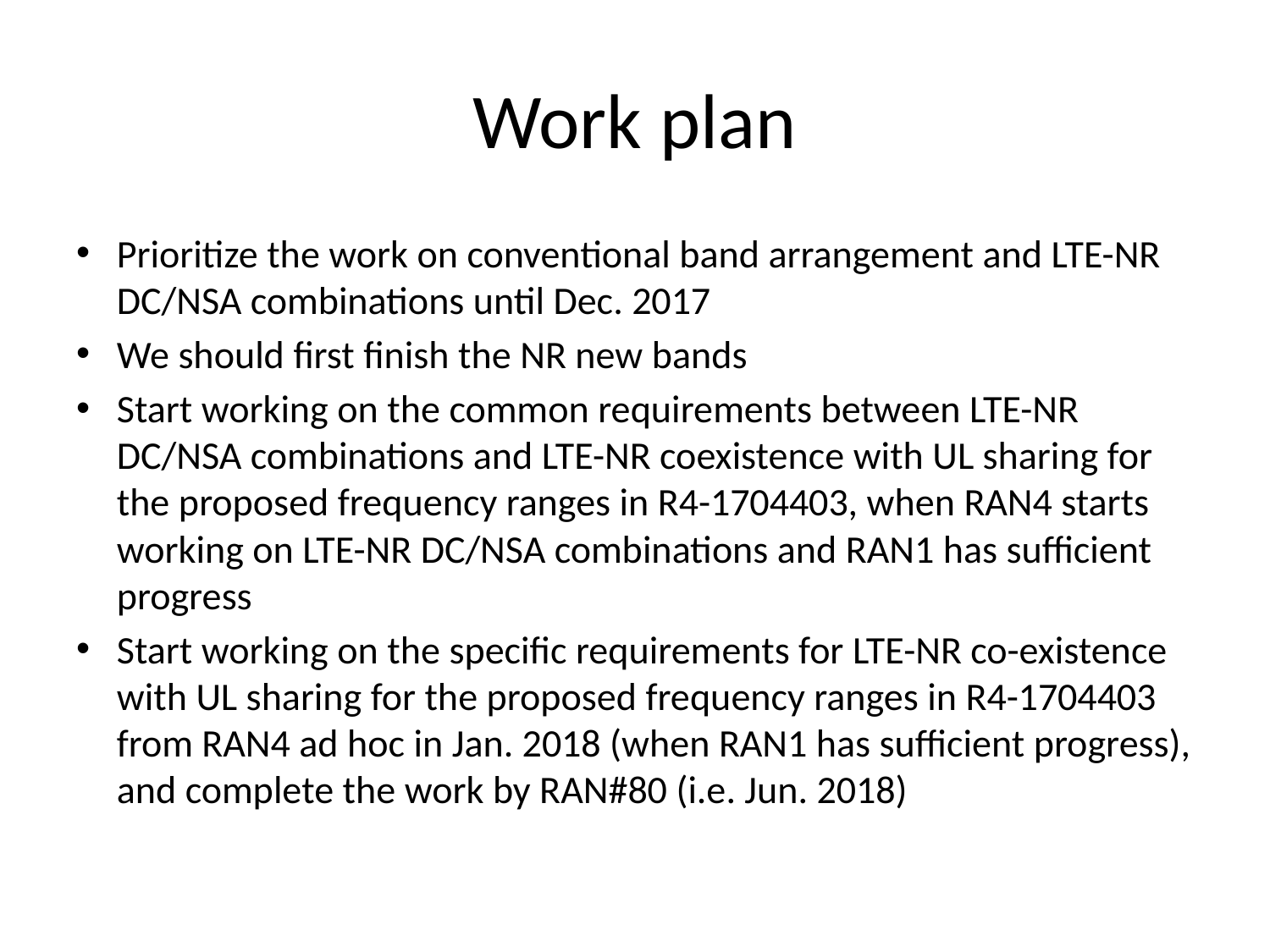

# Work plan
Prioritize the work on conventional band arrangement and LTE-NR DC/NSA combinations until Dec. 2017
We should first finish the NR new bands
Start working on the common requirements between LTE-NR DC/NSA combinations and LTE-NR coexistence with UL sharing for the proposed frequency ranges in R4-1704403, when RAN4 starts working on LTE-NR DC/NSA combinations and RAN1 has sufficient progress
Start working on the specific requirements for LTE-NR co-existence with UL sharing for the proposed frequency ranges in R4-1704403 from RAN4 ad hoc in Jan. 2018 (when RAN1 has sufficient progress), and complete the work by RAN#80 (i.e. Jun. 2018)